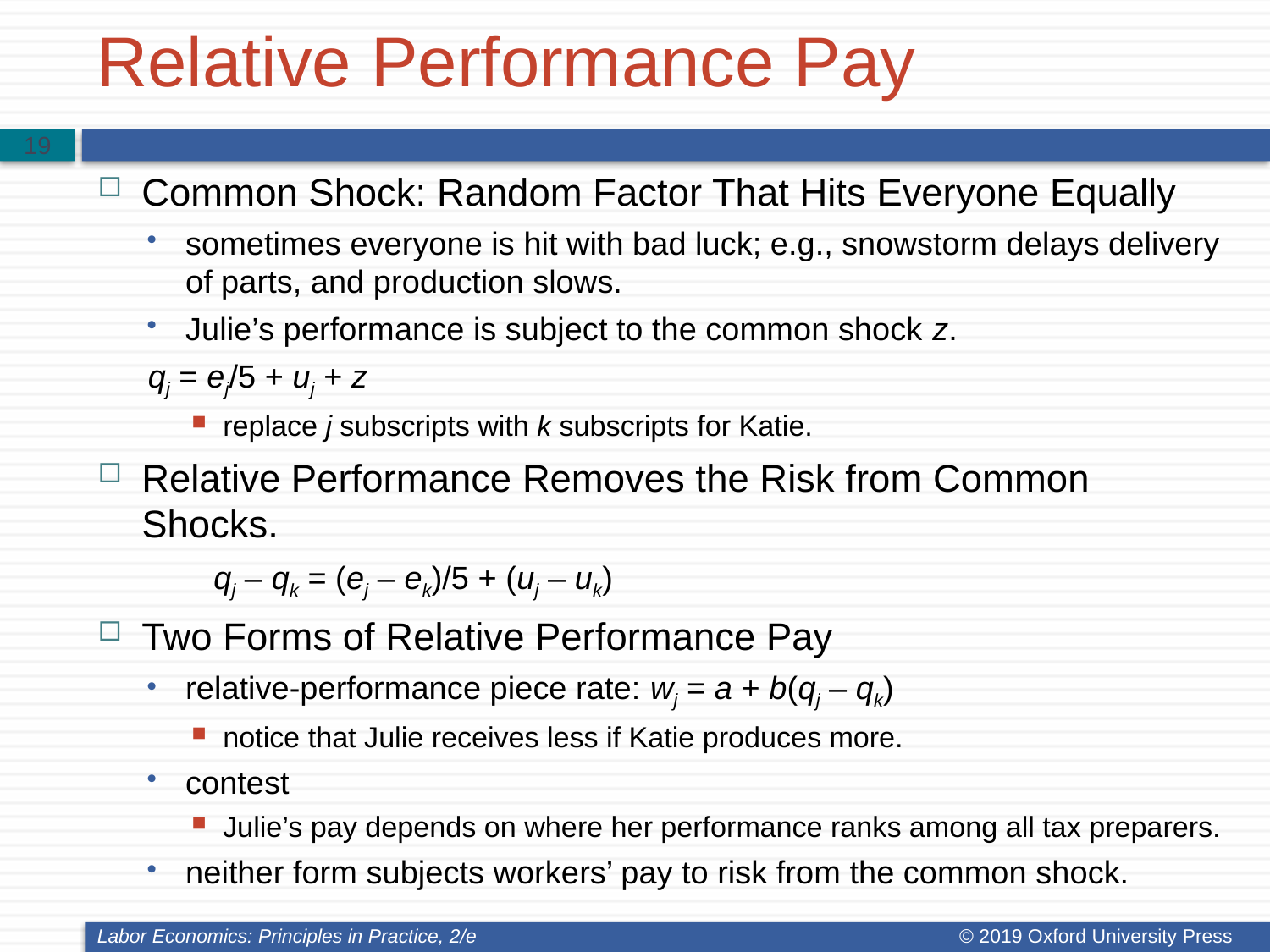

# Relative Performance Pay
19
Common Shock: Random Factor That Hits Everyone Equally
sometimes everyone is hit with bad luck; e.g., snowstorm delays delivery of parts, and production slows.
Julie’s performance is subject to the common shock z.
			qj = ej/5 + uj + z
replace j subscripts with k subscripts for Katie.
Relative Performance Removes the Risk from Common Shocks.
			qj – qk = (ej – ek)/5 + (uj – uk)
Two Forms of Relative Performance Pay
relative-performance piece rate: wj = a + b(qj – qk)
notice that Julie receives less if Katie produces more.
contest
Julie’s pay depends on where her performance ranks among all tax preparers.
neither form subjects workers’ pay to risk from the common shock.
Labor Economics: Principles in Practice, 2/e
© 2019 Oxford University Press